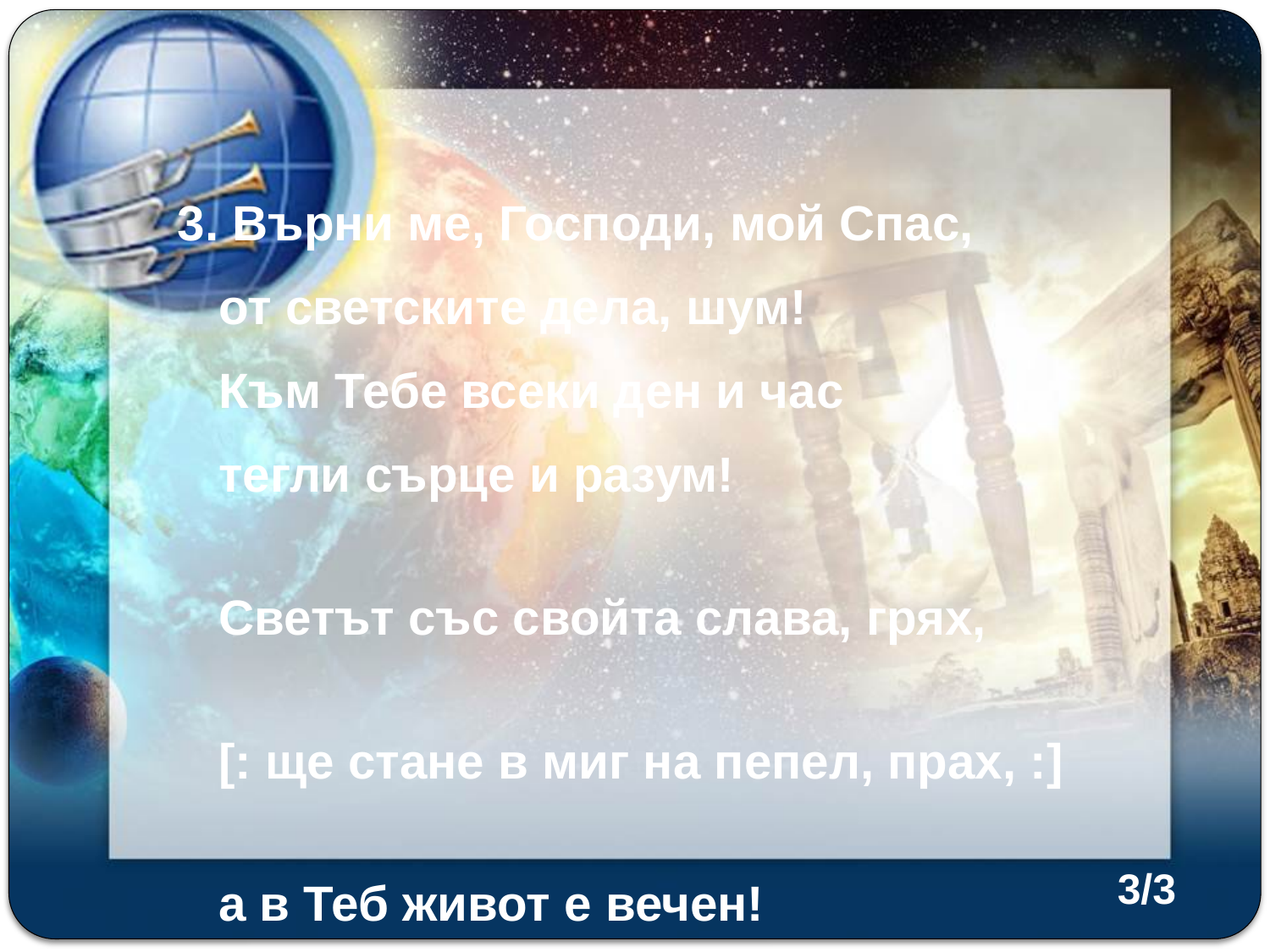

3. Върни ме, Господи, мой Спас,
   от светските дела, шум!
   Към Тебе всеки ден и час
   тегли сърце и разум!
   Светът със свойта слава, грях,
   [: ще стане в миг на пепел, прах, :]
   а в Теб живот е вечен!
3/3